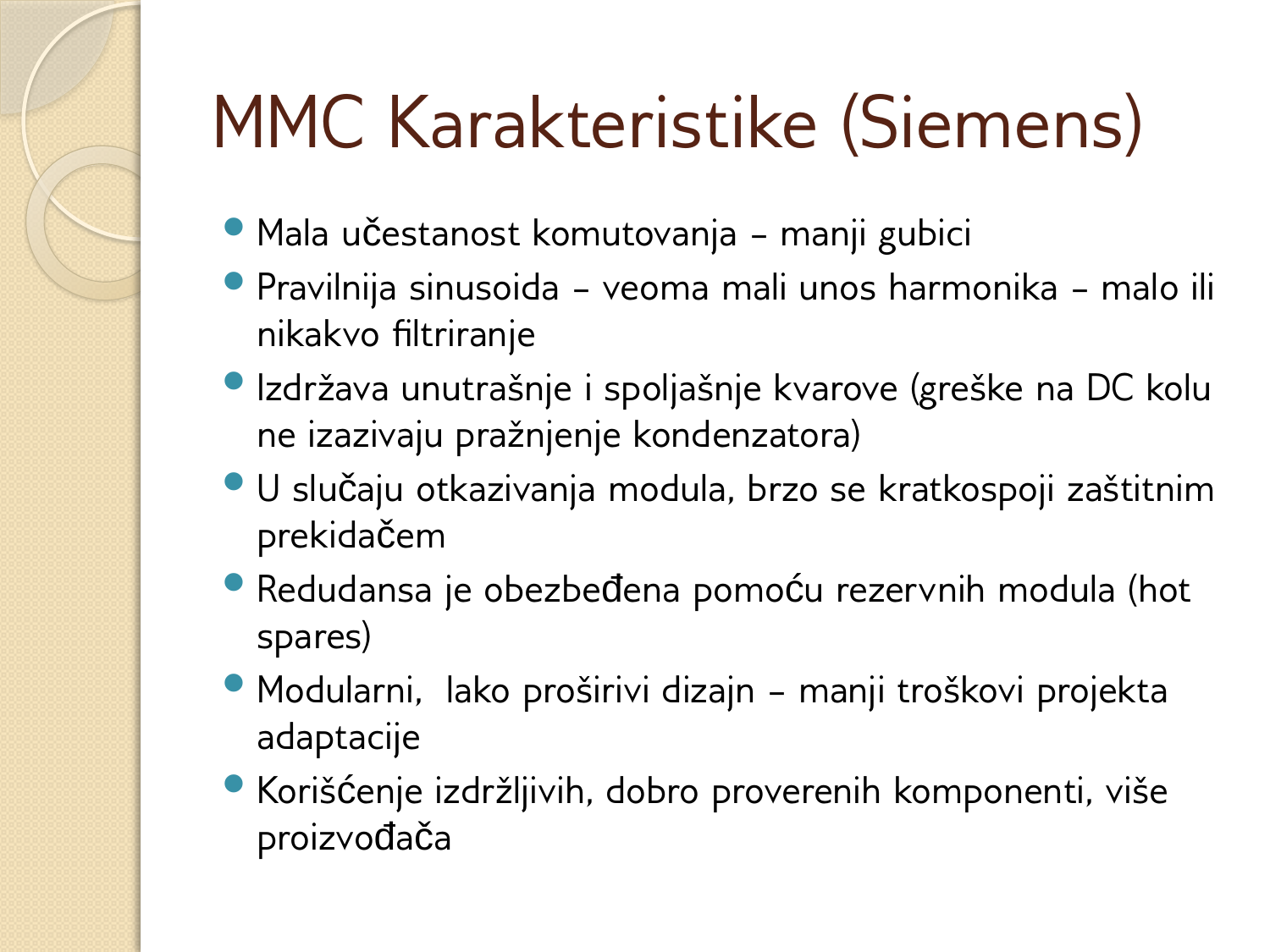

# MMC Karakteristike (Siemens)
Mala učestanost komutovanja – manji gubici
Pravilnija sinusoida – veoma mali unos harmonika – malo ili nikakvo filtriranje
Izdržava unutrašnje i spoljašnje kvarove (greške na DC kolu ne izazivaju pražnjenje kondenzatora)
U slučaju otkazivanja modula, brzo se kratkospoji zaštitnim prekidačem
Redudansa je obezbeđena pomoću rezervnih modula (hot spares)
Modularni,  lako proširivi dizajn – manji troškovi projekta adaptacije
Korišćenje izdržljivih, dobro proverenih komponenti, više proizvođača